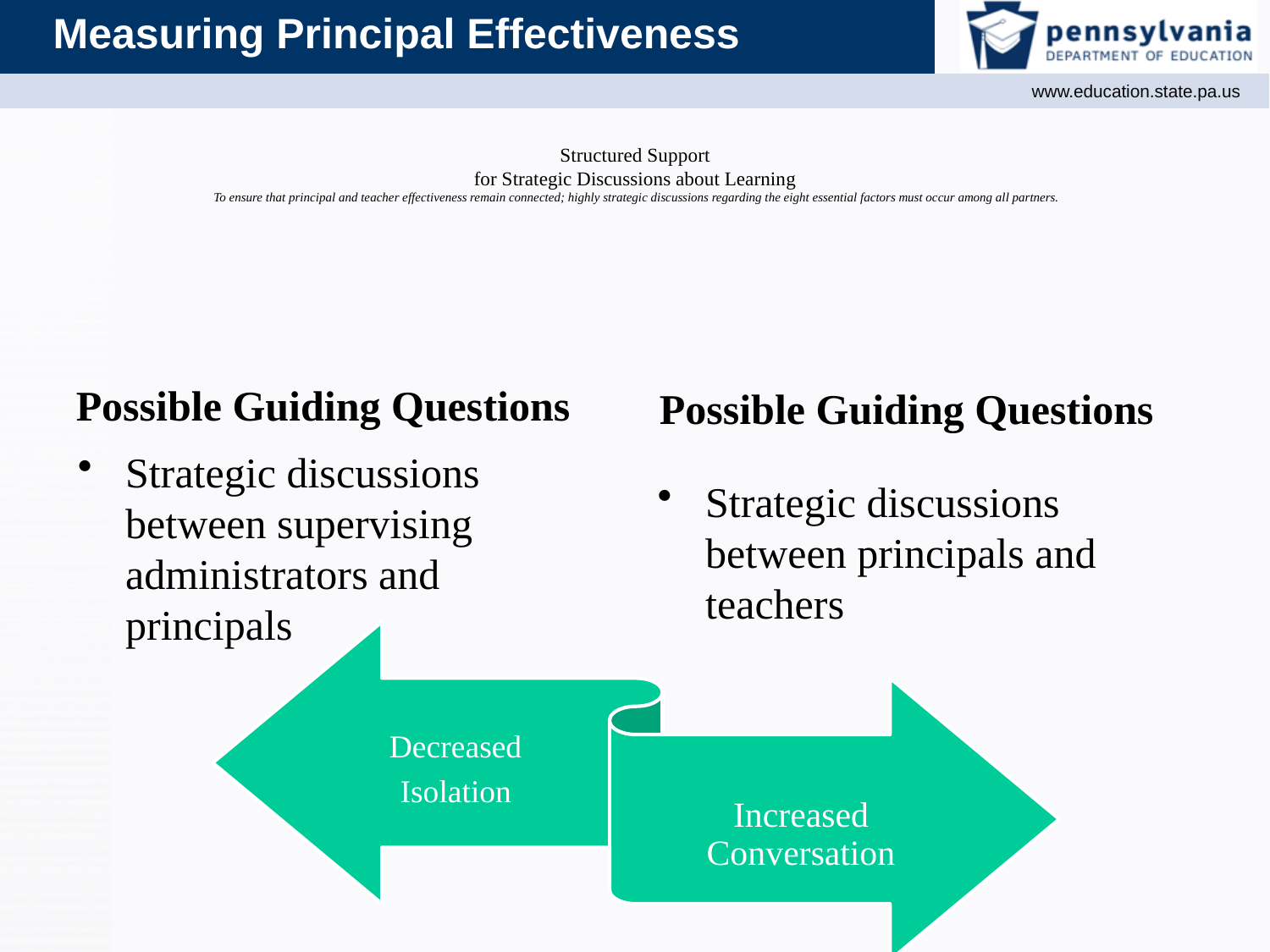

# Structured Support for Strategic Discussions about Learning To ensure that principal and teacher effectiveness remain connected; highly strategic discussions regarding the eight essential factors must occur among all partners.
Possible Guiding Questions
Possible Guiding Questions
Strategic discussions between supervising administrators and principals

Decreased
Isolation
Increased Conversation
Strategic discussions between principals and teachers